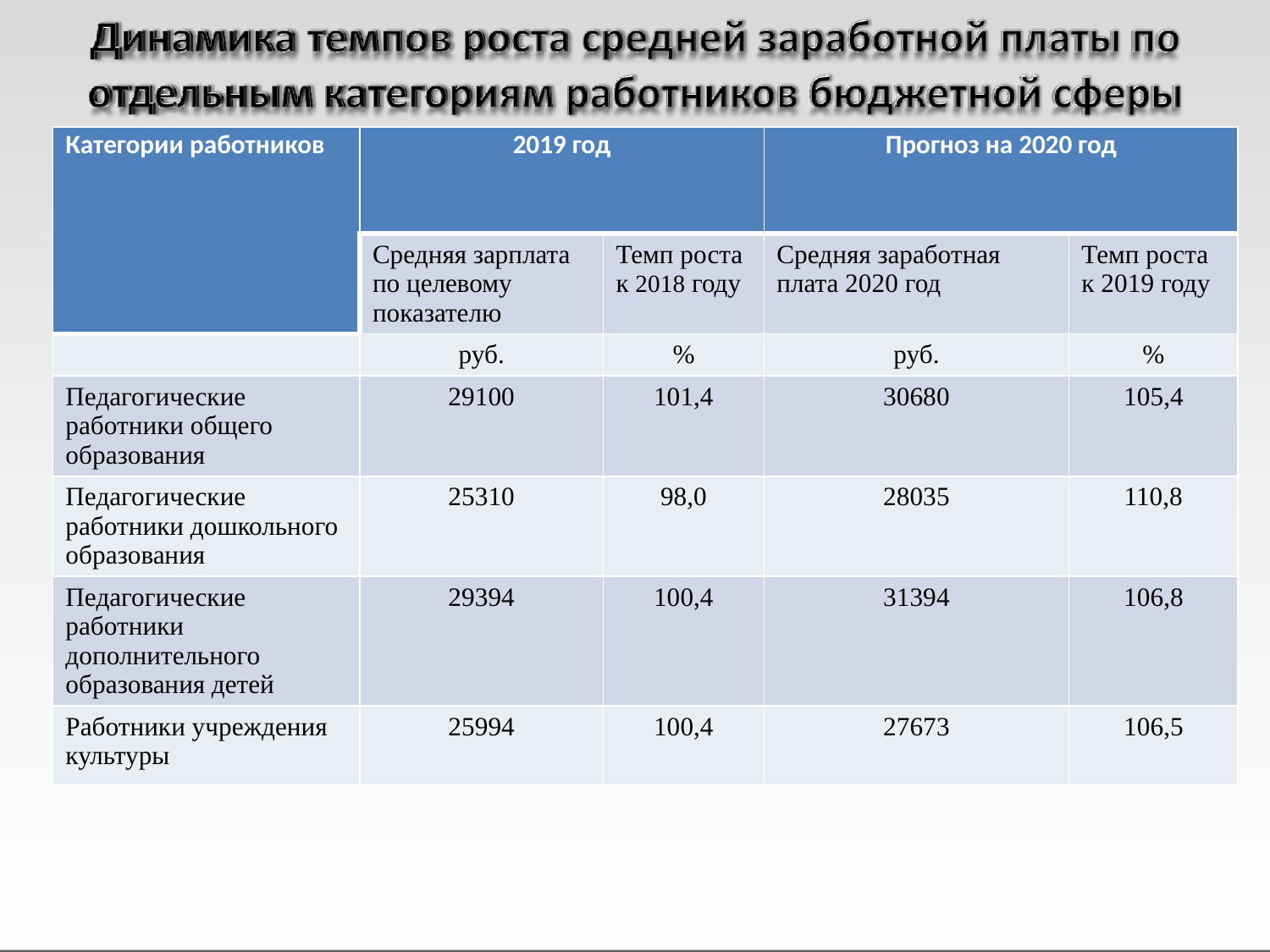

| Категории работников | 2019 год |  | Прогноз на 2020 год |  |
| --- | --- | --- | --- | --- |
|  | Средняя зарплата по целевому показателю | Темп роста к 2018 году | Средняя заработная плата 2020 год | Темп роста к 2019 году |
|  | руб. | % | руб. | % |
| Педагогические работники общего образования | 29100 | 101,4 | 30680 | 105,4 |
| Педагогические работники дошкольного образования | 25310 | 98,0 | 28035 | 110,8 |
| Педагогические работники дополнительного образования детей | 29394 | 100,4 | 31394 | 106,8 |
| Работники учреждения культуры | 25994 | 100,4 | 27673 | 106,5 |